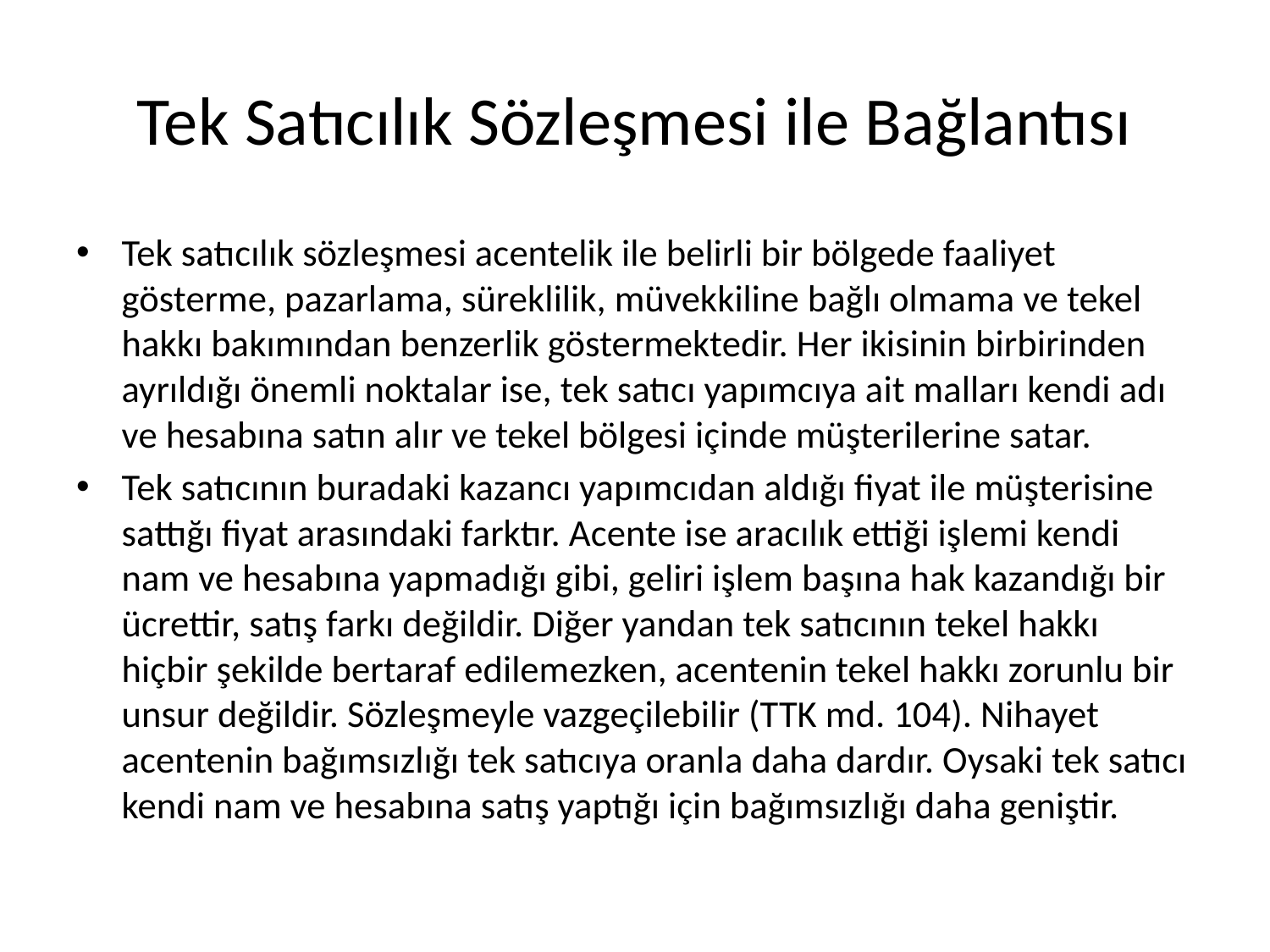

# Tek Satıcılık Sözleşmesi ile Bağlantısı
Tek satıcılık sözleşmesi acentelik ile belirli bir bölgede faaliyet gösterme, pazarlama, süreklilik, müvekkiline bağlı olmama ve tekel hakkı bakımından benzerlik göstermektedir. Her ikisinin birbirinden ayrıldığı önemli noktalar ise, tek satıcı yapımcıya ait malları kendi adı ve hesabına satın alır ve tekel bölgesi içinde müşterilerine satar.
Tek satıcının buradaki kazancı yapımcıdan aldığı fiyat ile müşterisine sattığı fiyat arasındaki farktır. Acente ise aracılık ettiği işlemi kendi nam ve hesabına yapmadığı gibi, geliri işlem başına hak kazandığı bir ücrettir, satış farkı değildir. Diğer yandan tek satıcının tekel hakkı hiçbir şekilde bertaraf edilemezken, acentenin tekel hakkı zorunlu bir unsur değildir. Sözleşmeyle vazgeçilebilir (TTK md. 104). Nihayet acentenin bağımsızlığı tek satıcıya oranla daha dardır. Oysaki tek satıcı kendi nam ve hesabına satış yaptığı için bağımsızlığı daha geniştir.